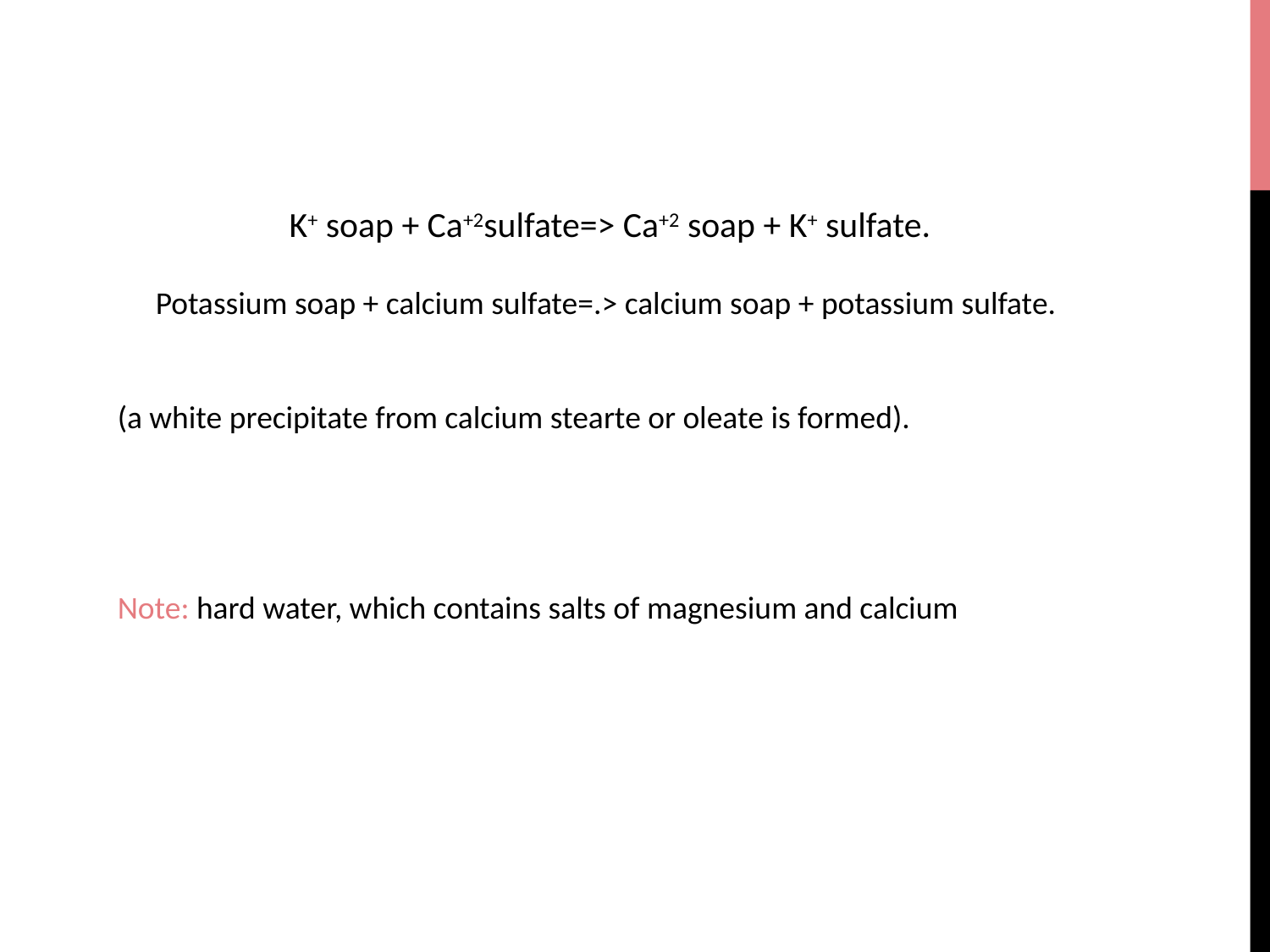

K+ soap + Ca+2sulfate=> Ca+2 soap + K+ sulfate.

Potassium soap + calcium sulfate=.> calcium soap + potassium sulfate.

(a white precipitate from calcium stearte or oleate is formed).

Note: hard water, which contains salts of magnesium and calcium